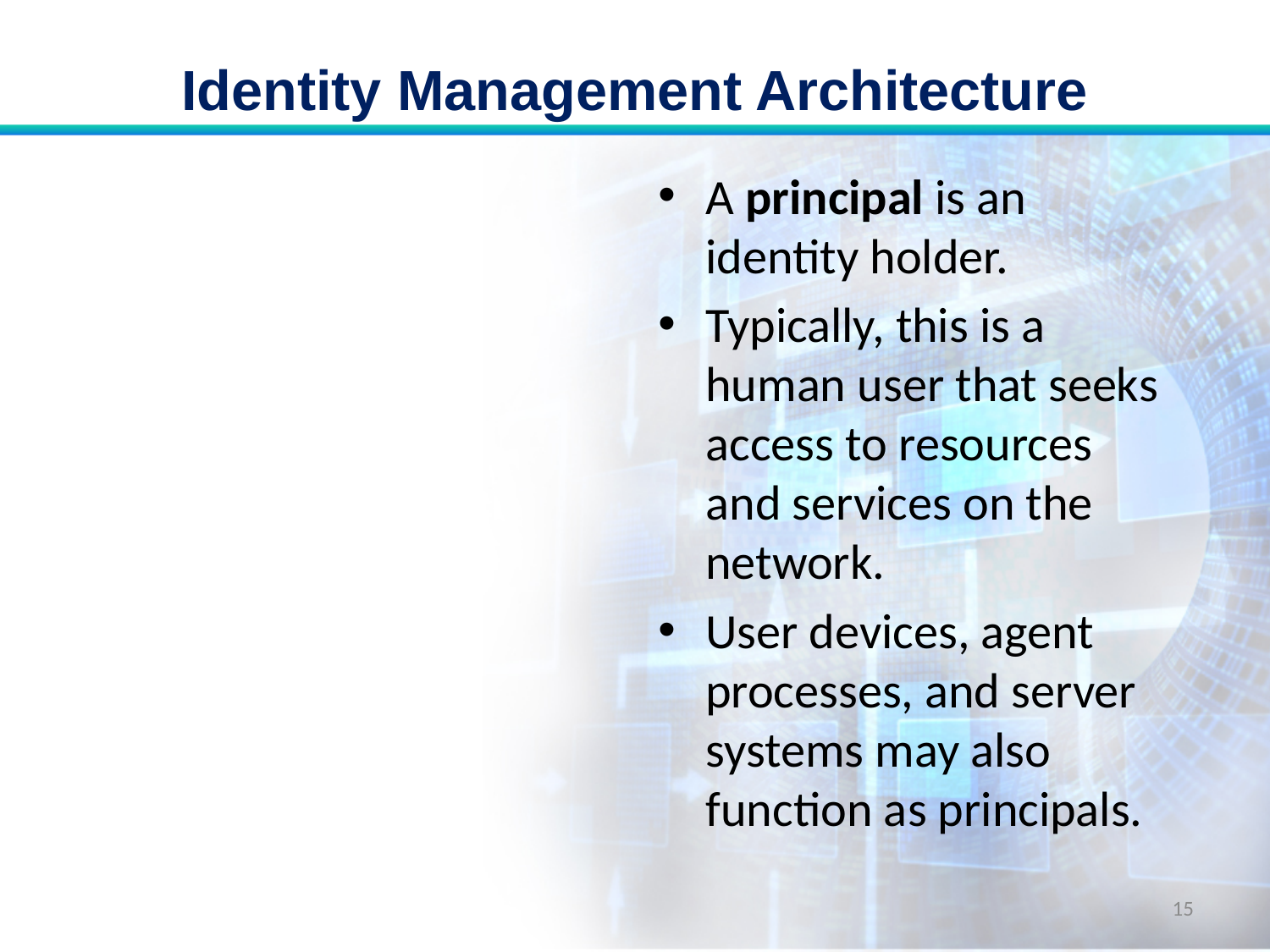

# Identity Management Architecture
A principal is an identity holder.
Typically, this is a human user that seeks access to resources and services on the network.
User devices, agent processes, and server systems may also function as principals.

15